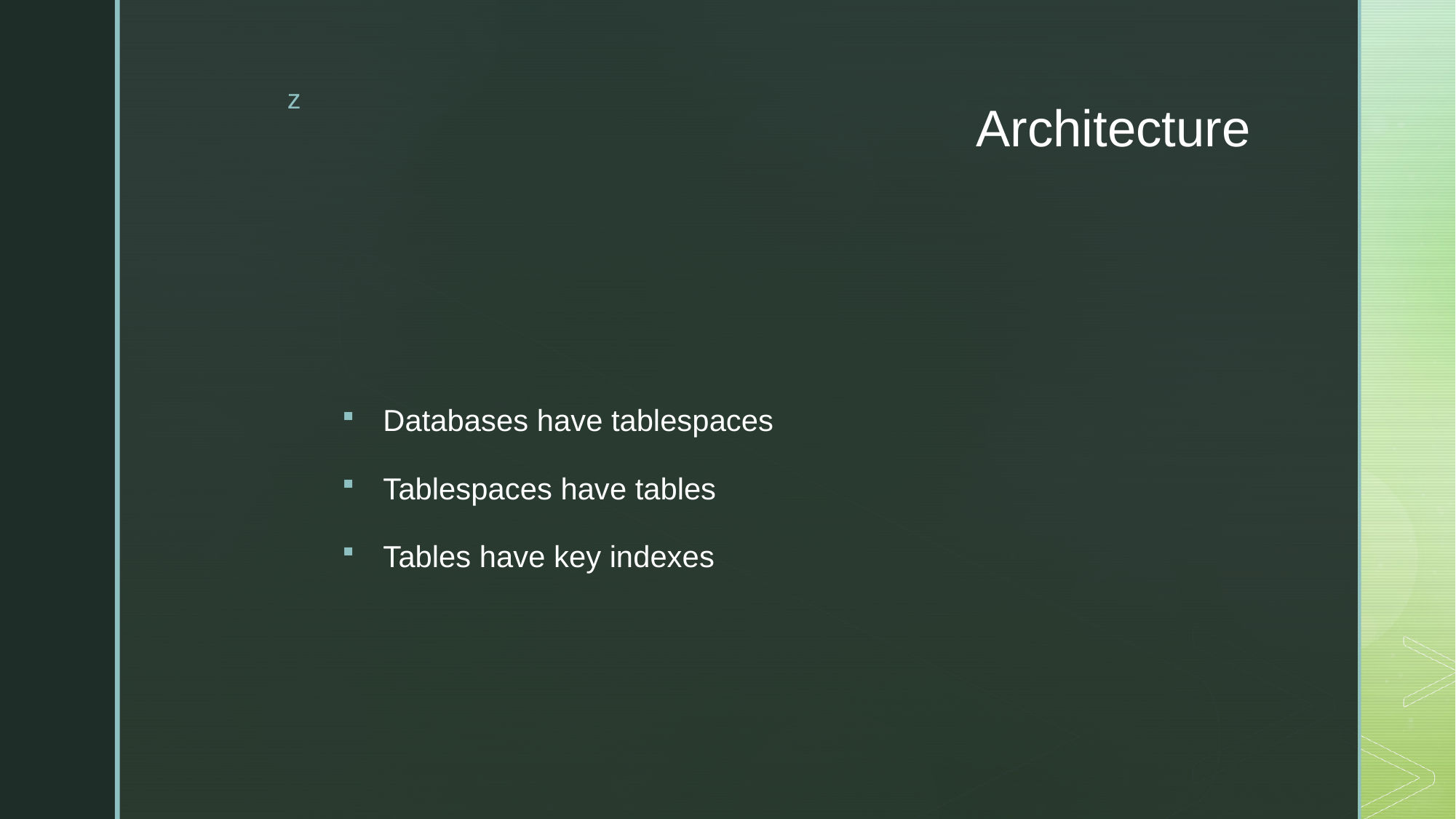

# Architecture
Databases have tablespaces
Tablespaces have tables
Tables have key indexes